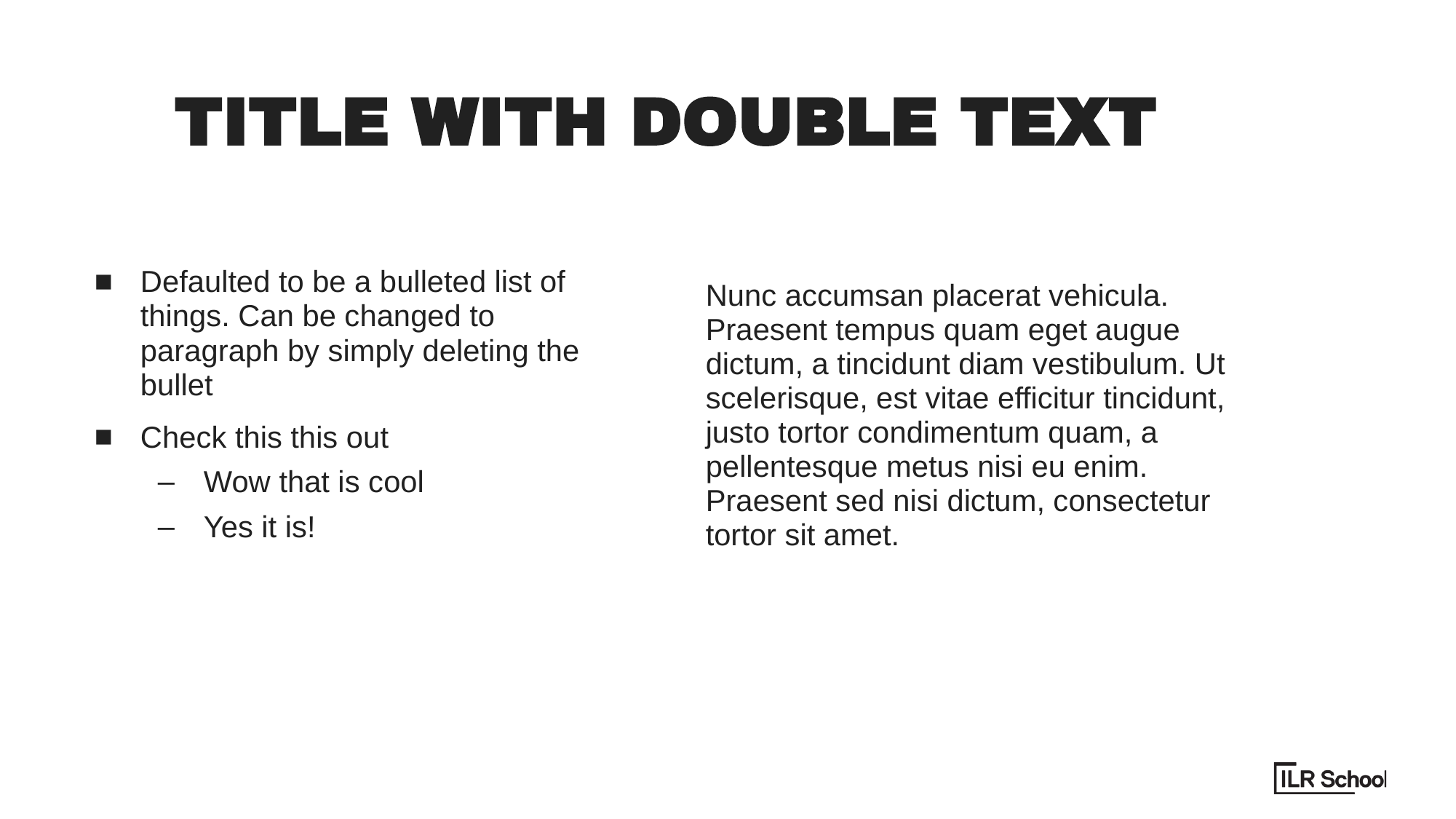

# Title with double text
Defaulted to be a bulleted list of things. Can be changed to paragraph by simply deleting the bullet
Check this this out
Wow that is cool
Yes it is!
Nunc accumsan placerat vehicula. Praesent tempus quam eget augue dictum, a tincidunt diam vestibulum. Ut scelerisque, est vitae efficitur tincidunt, justo tortor condimentum quam, a pellentesque metus nisi eu enim. Praesent sed nisi dictum, consectetur tortor sit amet.